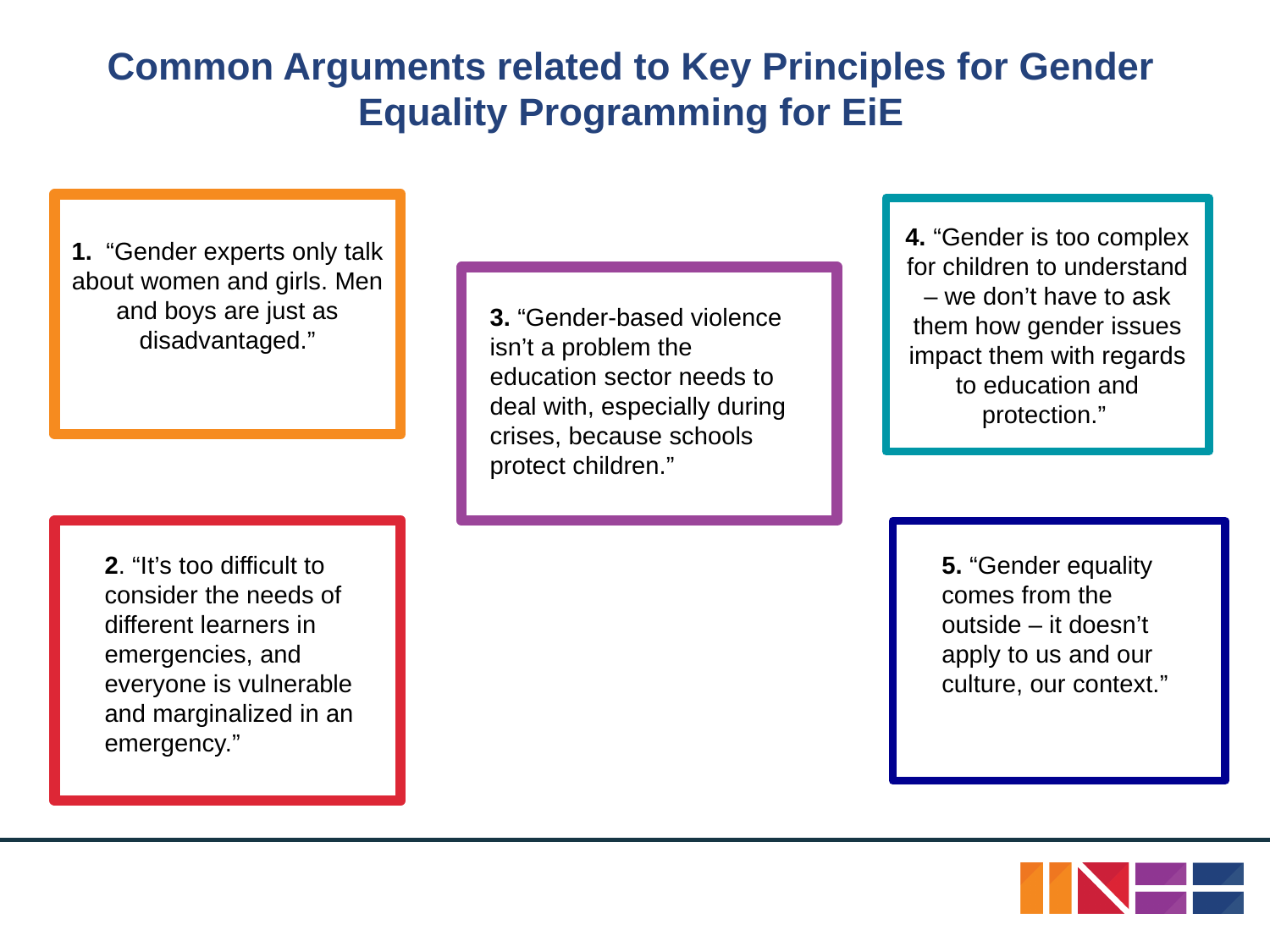

# Common Arguments related to Key Principles for Gender Equality Programming for EiE

1.  “Gender experts only talk about women and girls. Men and boys are just as disadvantaged.”

4. “Gender is too complex for children to understand – we don’t have to ask them how gender issues impact them with regards to education and protection.”

3. “Gender-based violence isn’t a problem the education sector needs to deal with, especially during crises, because schools protect children.”

2. “It’s too difficult to consider the needs of different learners in emergencies, and everyone is vulnerable and marginalized in an emergency.”
5. “Gender equality comes from the outside – it doesn’t apply to us and our culture, our context.”